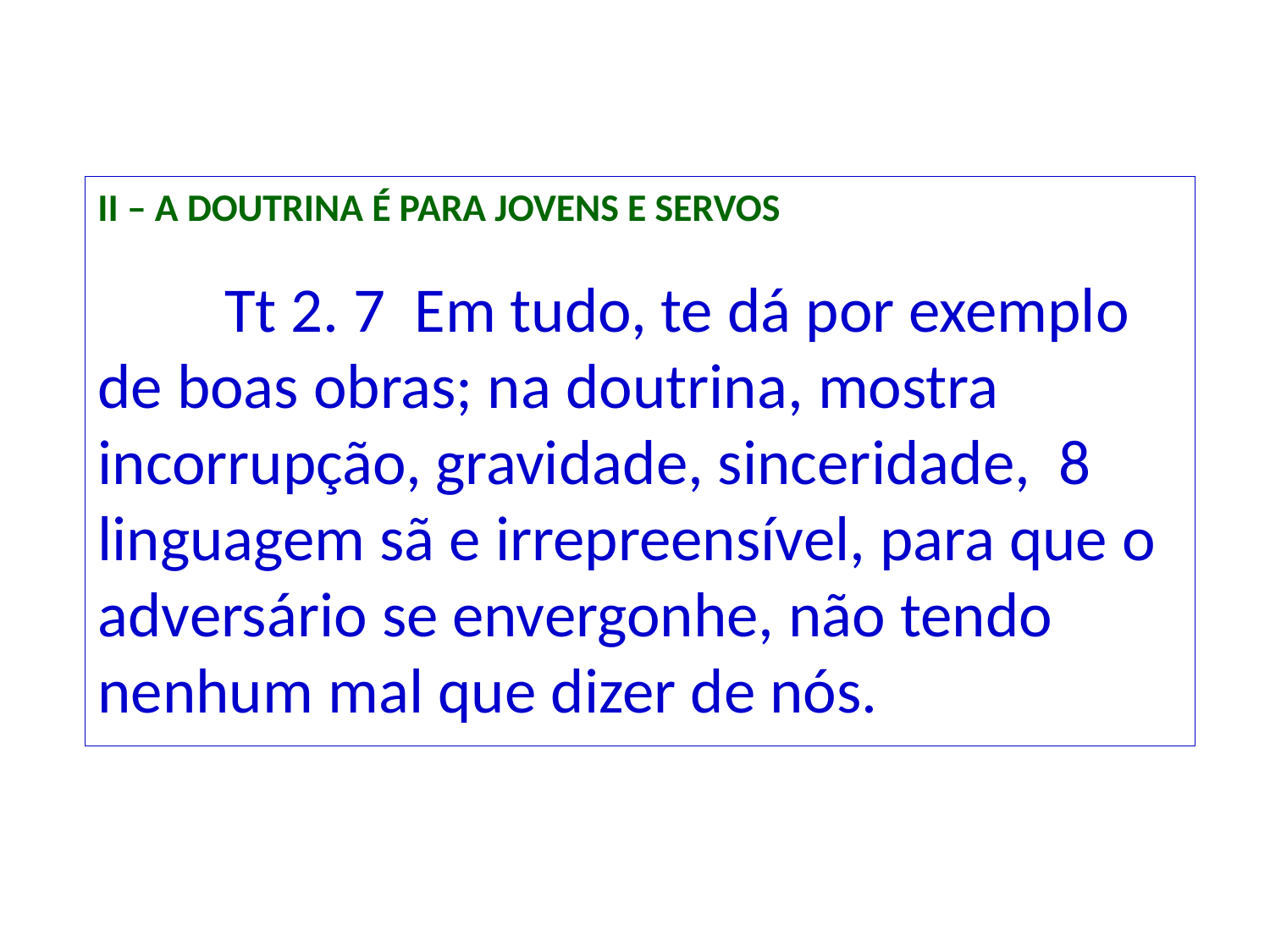

II – A DOUTRINA É PARA JOVENS E SERVOS

	Tt 2. 7  Em tudo, te dá por exemplo de boas obras; na doutrina, mostra incorrupção, gravidade, sinceridade,  8  linguagem sã e irrepreensível, para que o adversário se envergonhe, não tendo nenhum mal que dizer de nós.